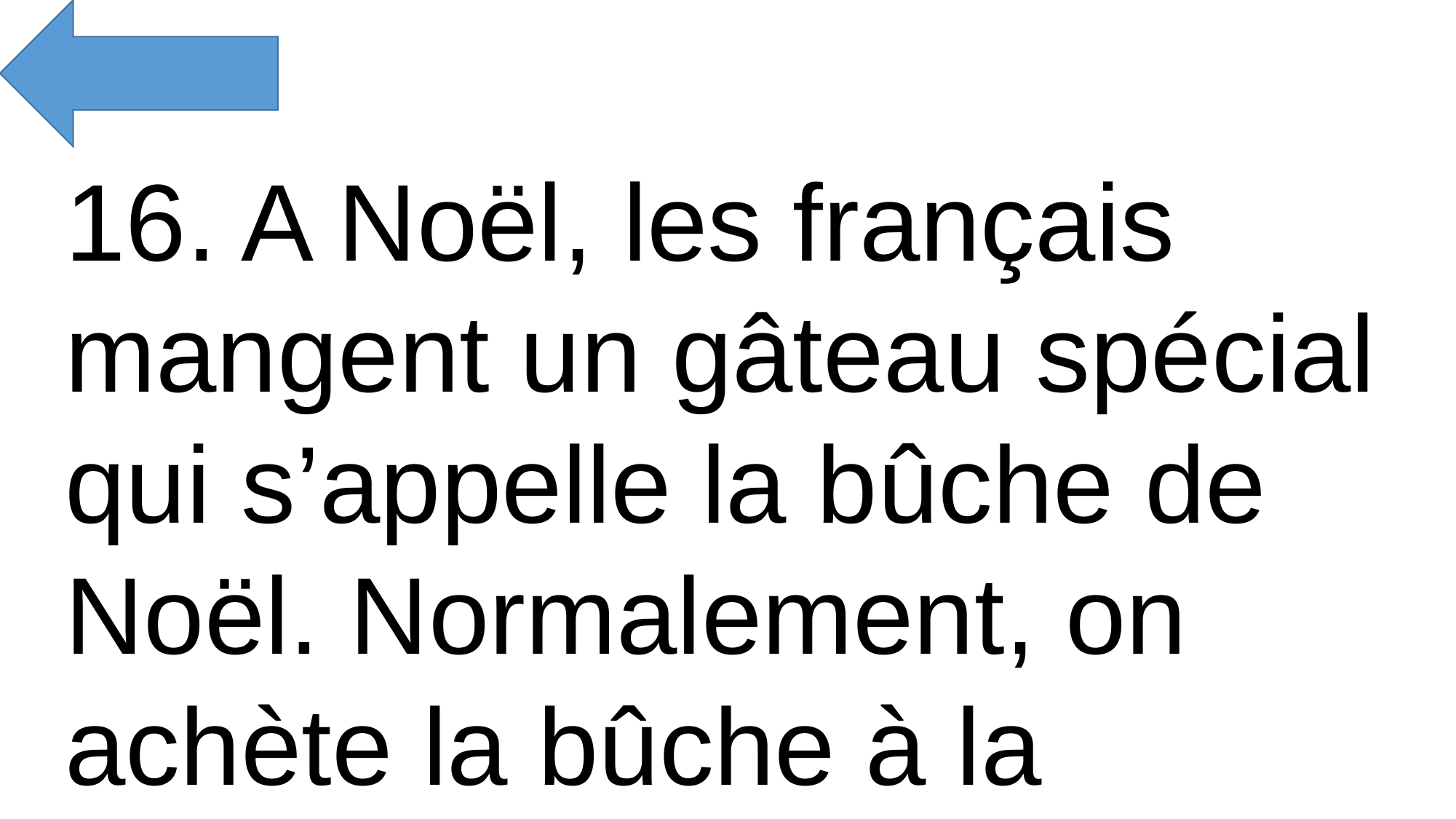

16. A Noël, les français mangent un gâteau spécial qui s’appelle la bûche de Noël. Normalement, on achète la bûche à la patisserie.